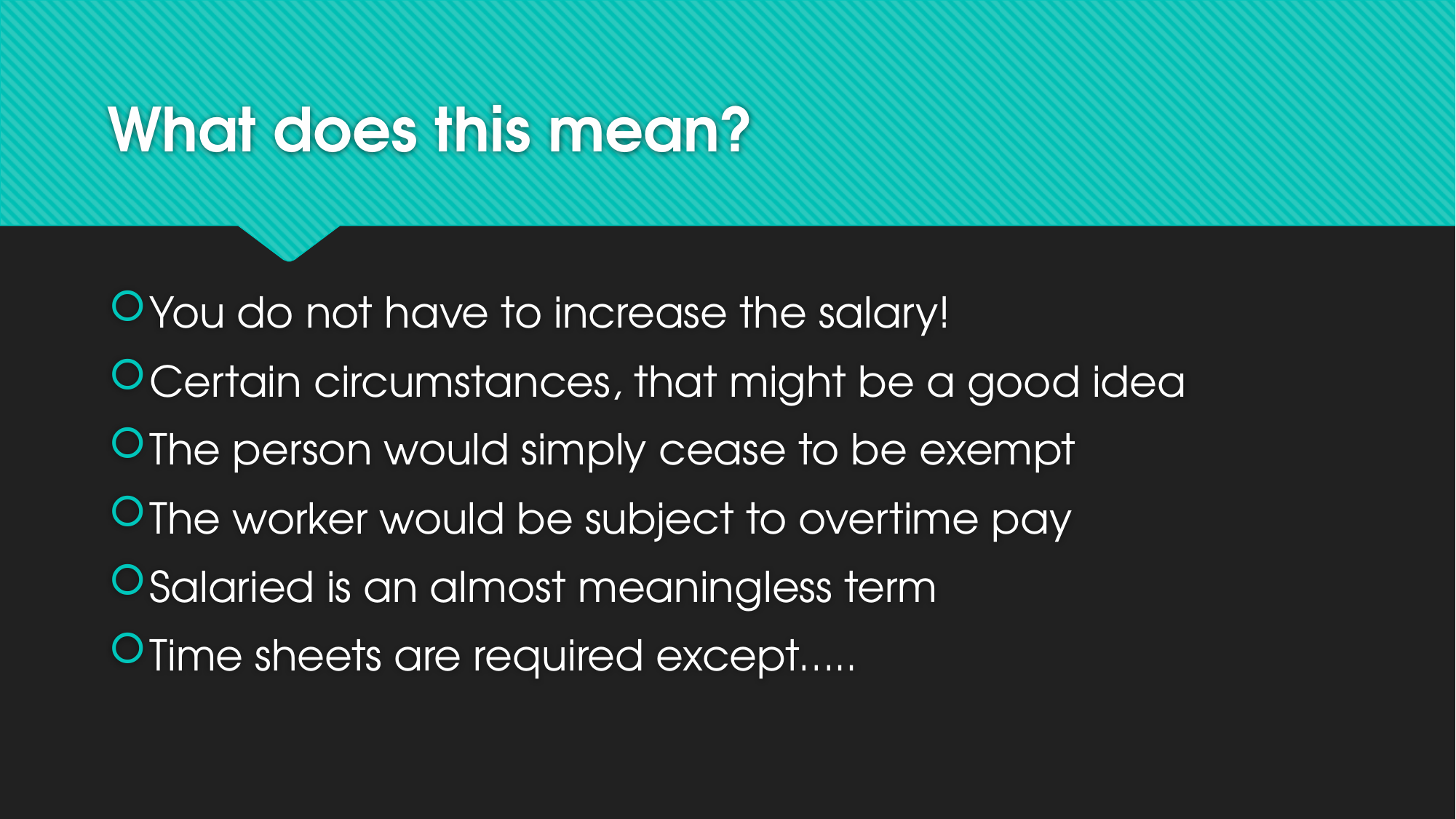

# What does this mean?
You do not have to increase the salary!
Certain circumstances, that might be a good idea
The person would simply cease to be exempt
The worker would be subject to overtime pay
Salaried is an almost meaningless term
Time sheets are required except…..